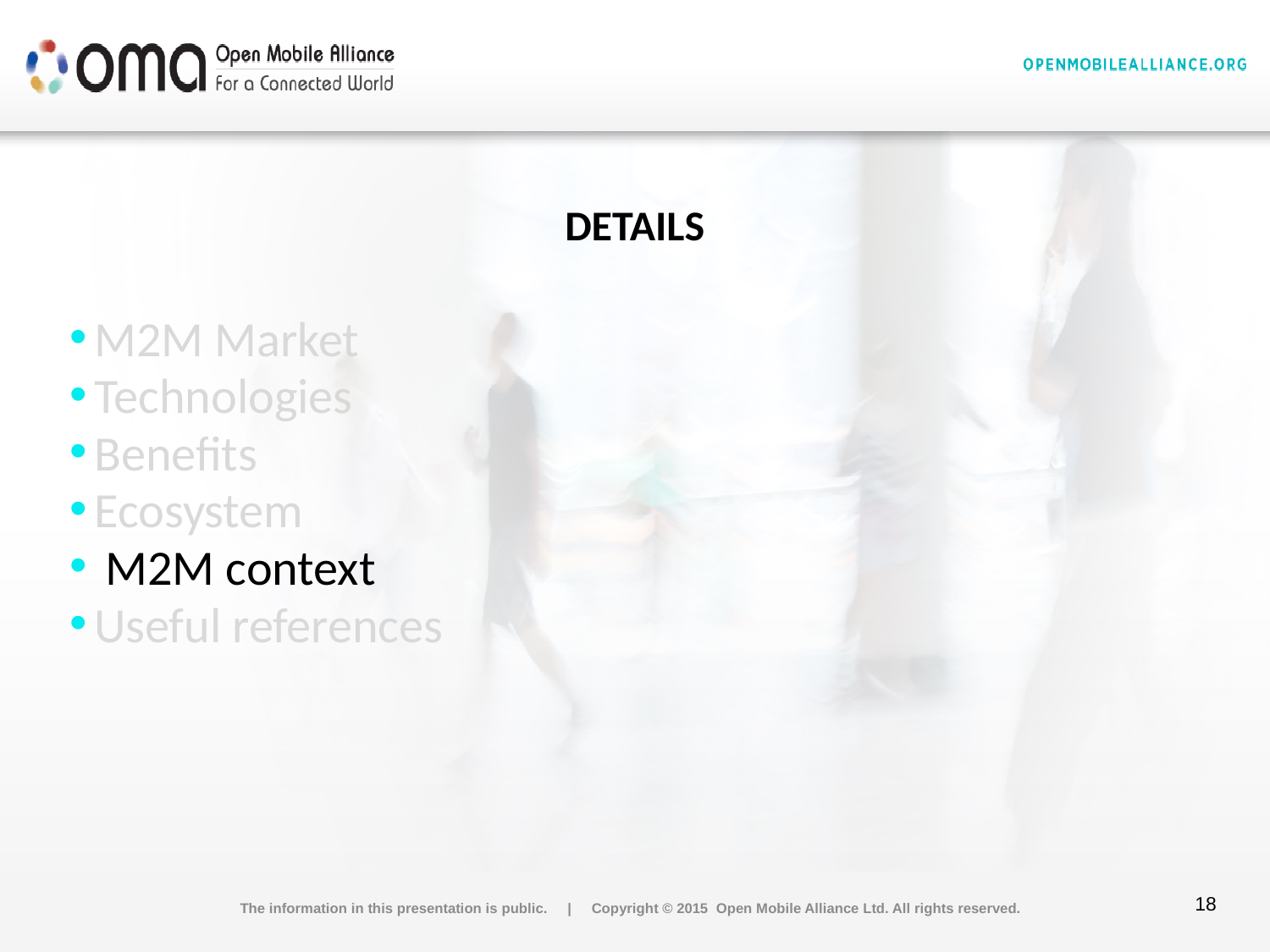

# details
M2M Market
Technologies
Benefits
Ecosystem
 M2M context
Useful references

The information in this presentation is public.     |     Copyright © 2015  Open Mobile Alliance Ltd. All rights reserved.